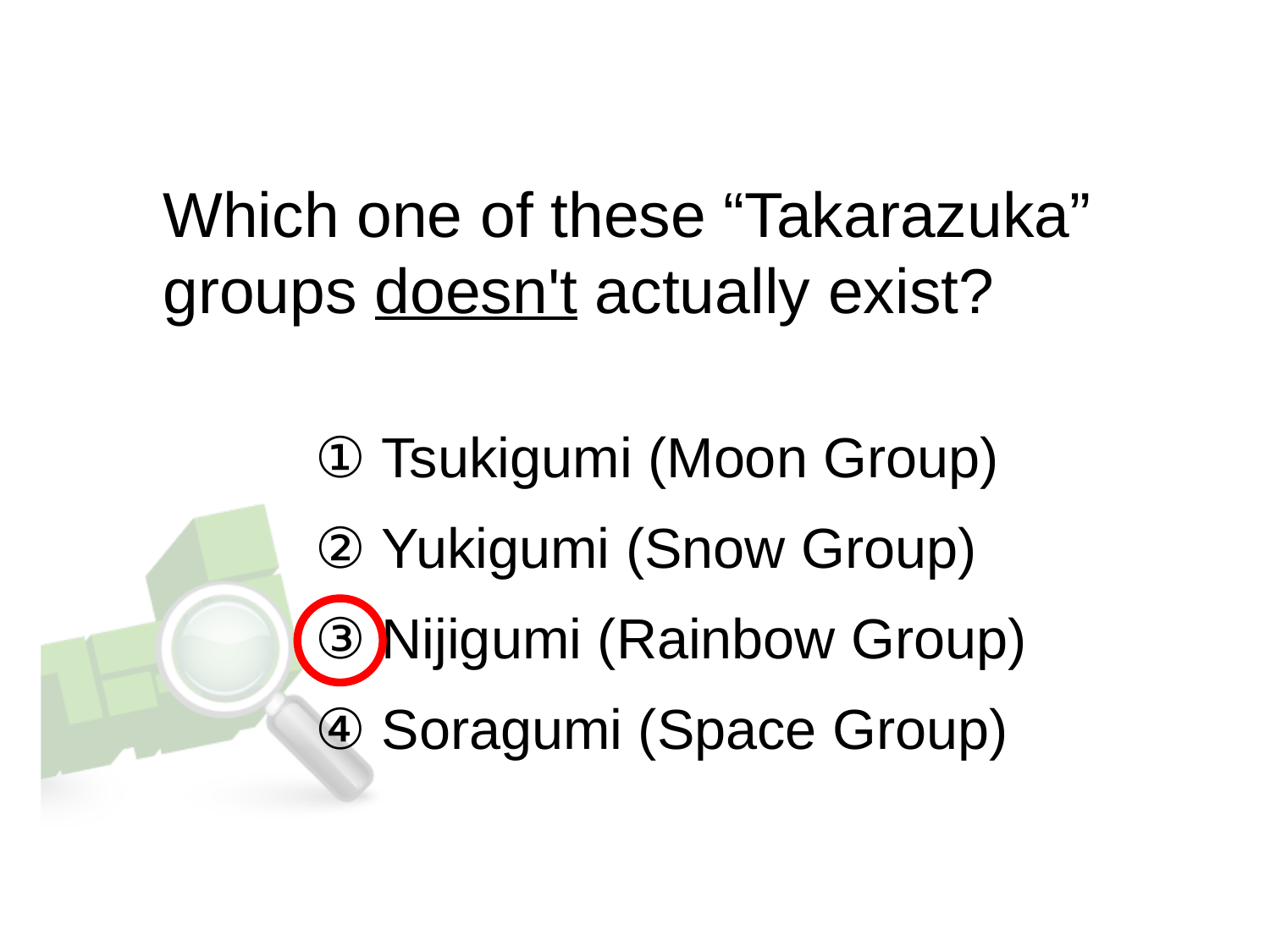

# Which one of these “Takarazuka” groups doesn't actually exist?
① Tsukigumi (Moon Group)
② Yukigumi (Snow Group)
③ Nijigumi (Rainbow Group)
④ Soragumi (Space Group)